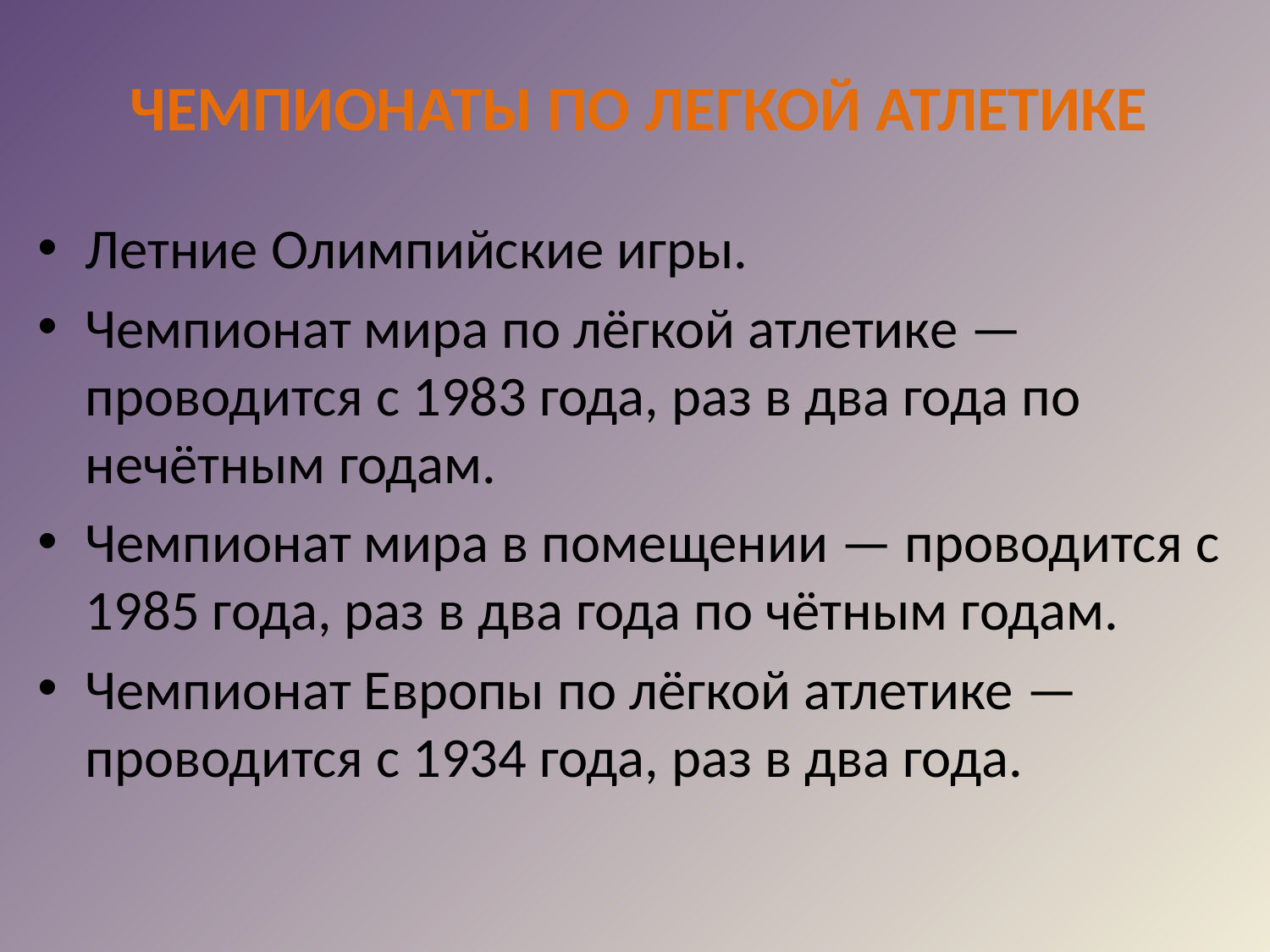

# Чемпионаты по легкой атлетике
Летние Олимпийские игры.
Чемпионат мира по лёгкой атлетике — проводится с 1983 года, раз в два года по нечётным годам.
Чемпионат мира в помещении — проводится с 1985 года, раз в два года по чётным годам.
Чемпионат Европы по лёгкой атлетике — проводится с 1934 года, раз в два года.